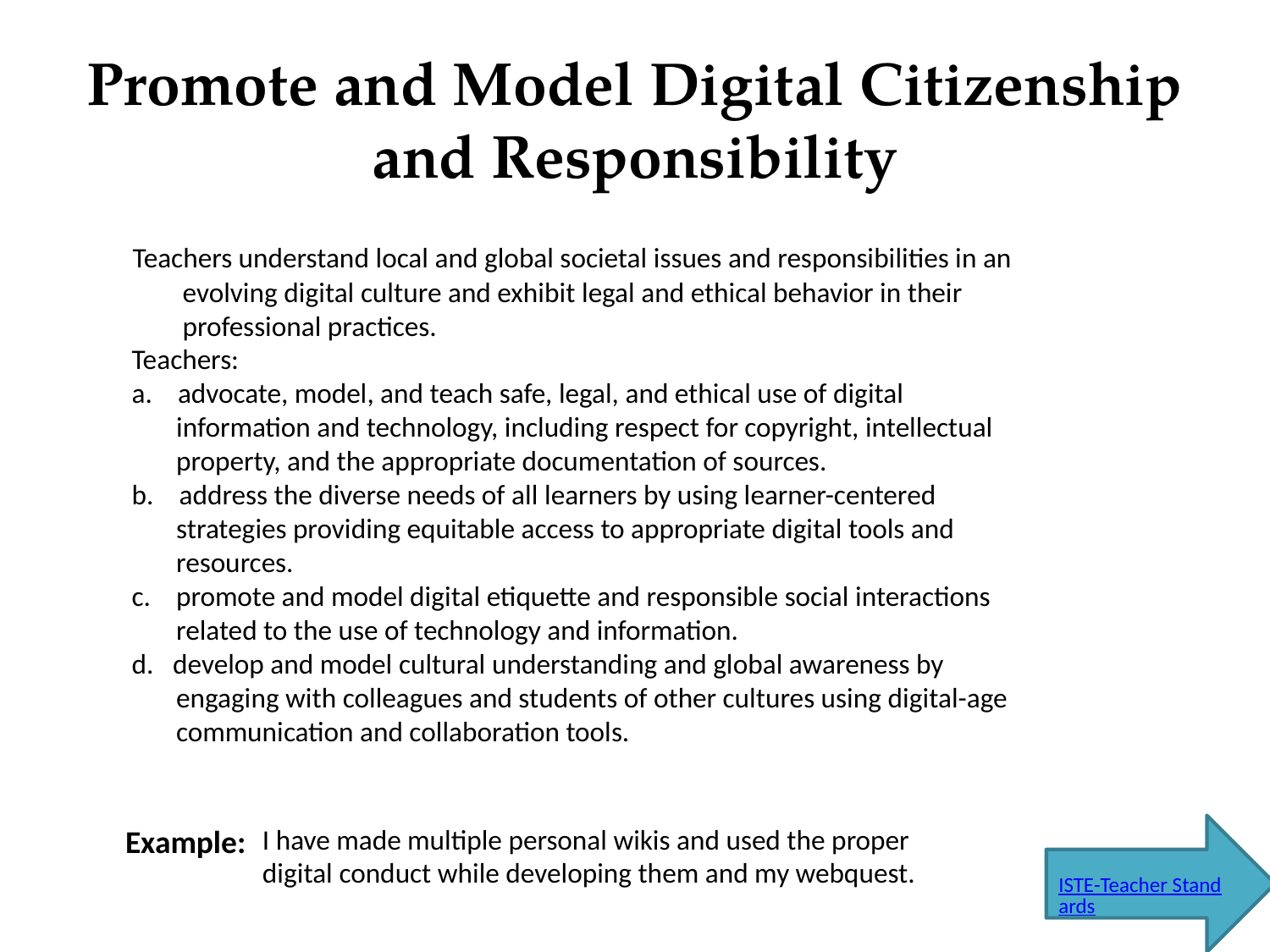

# Promote and Model Digital Citizenship and Responsibility
 Teachers understand local and global societal issues and responsibilities in an
         evolving digital culture and exhibit legal and ethical behavior in their
         professional practices.
 Teachers:
 a.    advocate, model, and teach safe, legal, and ethical use of digital
        information and technology, including respect for copyright, intellectual
        property, and the appropriate documentation of sources.
 b.    address the diverse needs of all learners by using learner-centered
        strategies providing equitable access to appropriate digital tools and
        resources.
 c.    promote and model digital etiquette and responsible social interactions
        related to the use of technology and information.
 d.   develop and model cultural understanding and global awareness by
        engaging with colleagues and students of other cultures using digital-age
        communication and collaboration tools.
Example:
I have made multiple personal wikis and used the proper digital conduct while developing them and my webquest.
ISTE-Teacher Standards